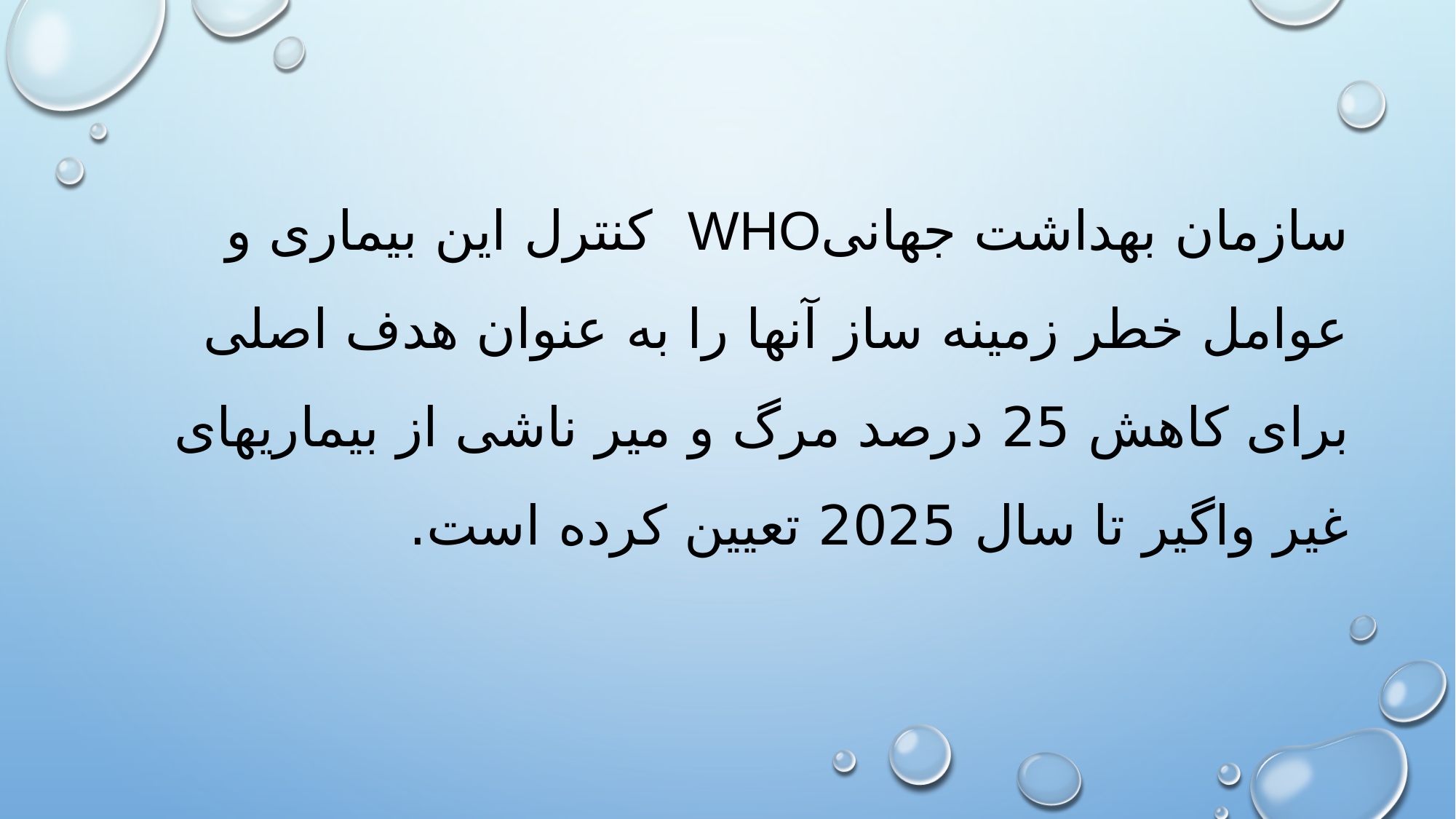

# سازمان بهداشت جهانیWHO  کنترل این بیماری و عوامل خطر زمینه ساز آنها را به عنوان هدف اصلی برای کاهش 25 درصد مرگ و میر ناشی از بیماریهای غیر واگیر تا سال 2025 تعیین کرده است.